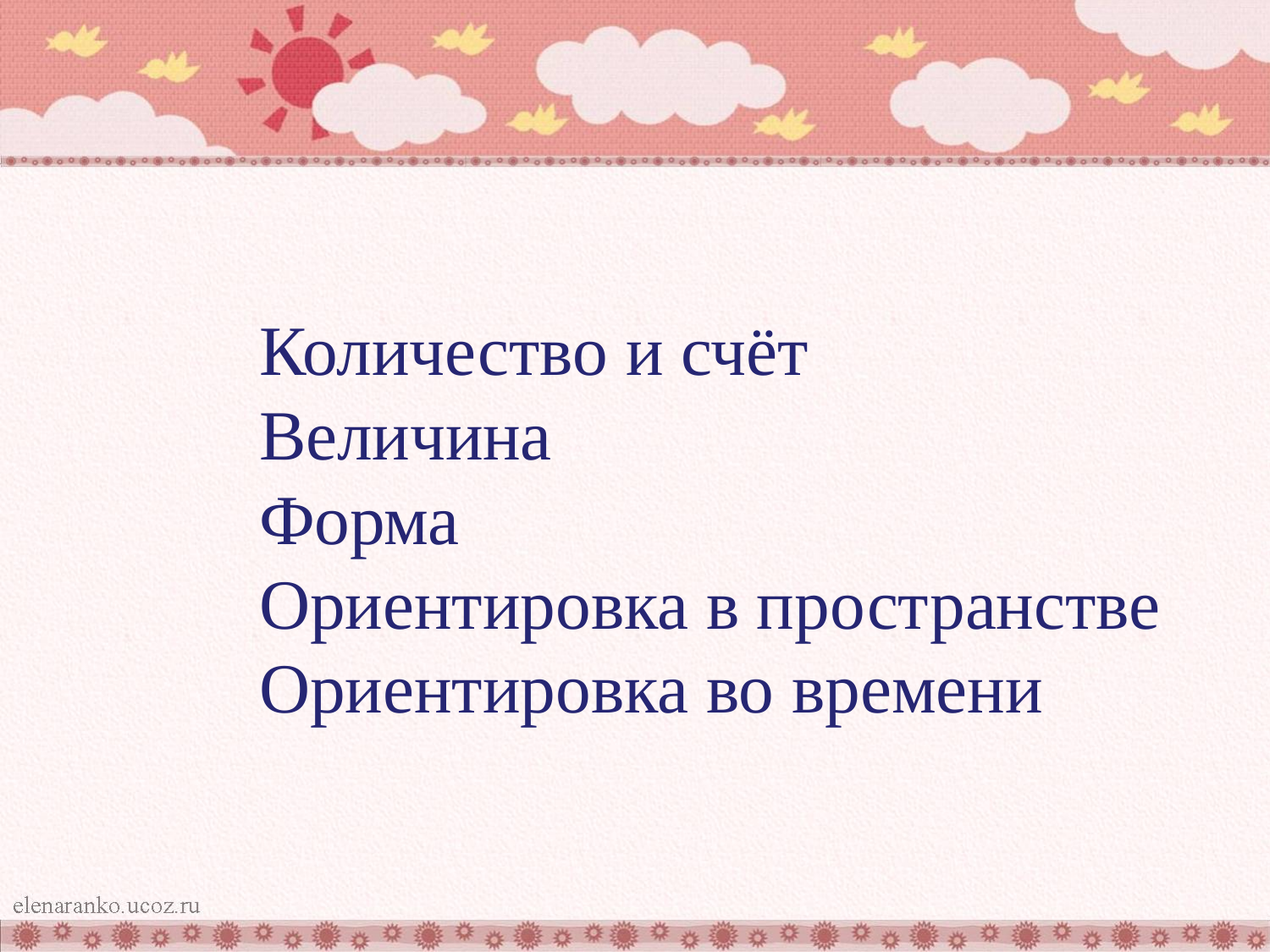

Количество и счёт
Величина
Форма
Ориентировка в пространстве
Ориентировка во времени